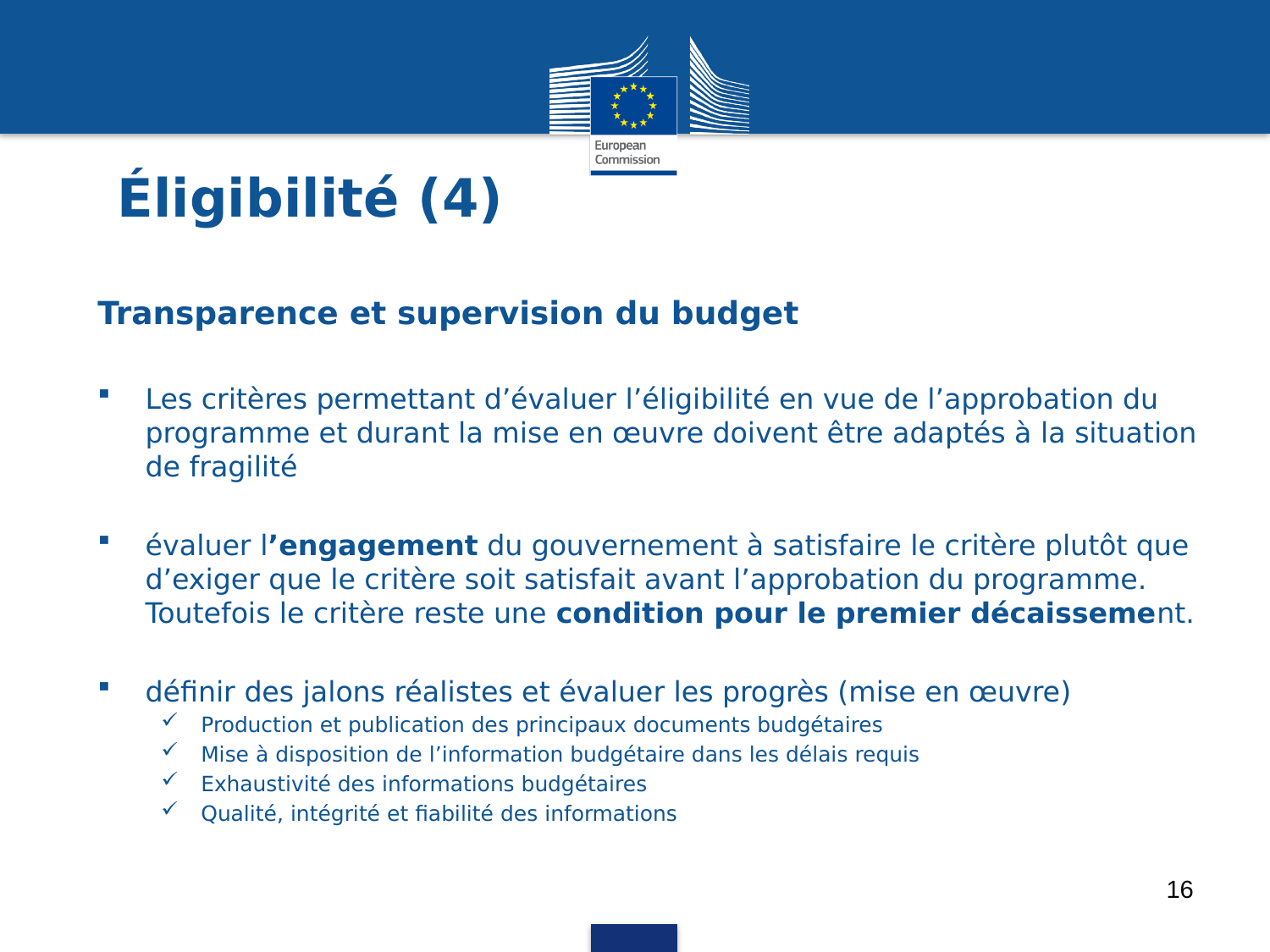

# Éligibilité (4)

Transparence et supervision du budget

Les critères permettant d’évaluer l’éligibilité en vue de l’approbation du programme et durant la mise en œuvre doivent être adaptés à la situation de fragilité

évaluer l’engagement du gouvernement à satisfaire le critère plutôt que d’exiger que le critère soit satisfait avant l’approbation du programme. Toutefois le critère reste une condition pour le premier décaissement.

définir des jalons réalistes et évaluer les progrès (mise en œuvre)
Production et publication des principaux documents budgétaires
Mise à disposition de l’information budgétaire dans les délais requis
Exhaustivité des informations budgétaires
Qualité, intégrité et fiabilité des informations

16